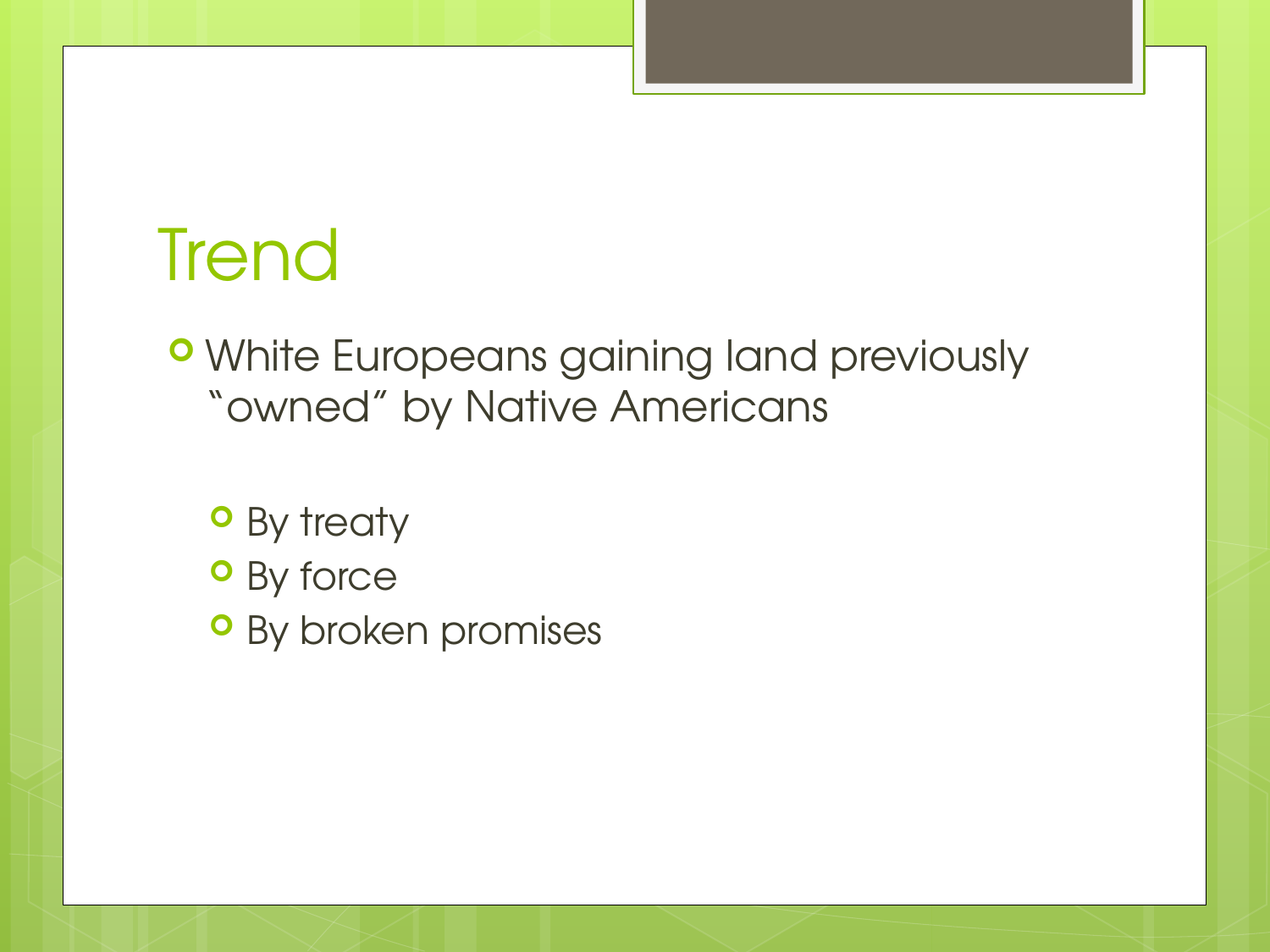

# Trend
White Europeans gaining land previously “owned” by Native Americans

By treaty
By force
By broken promises